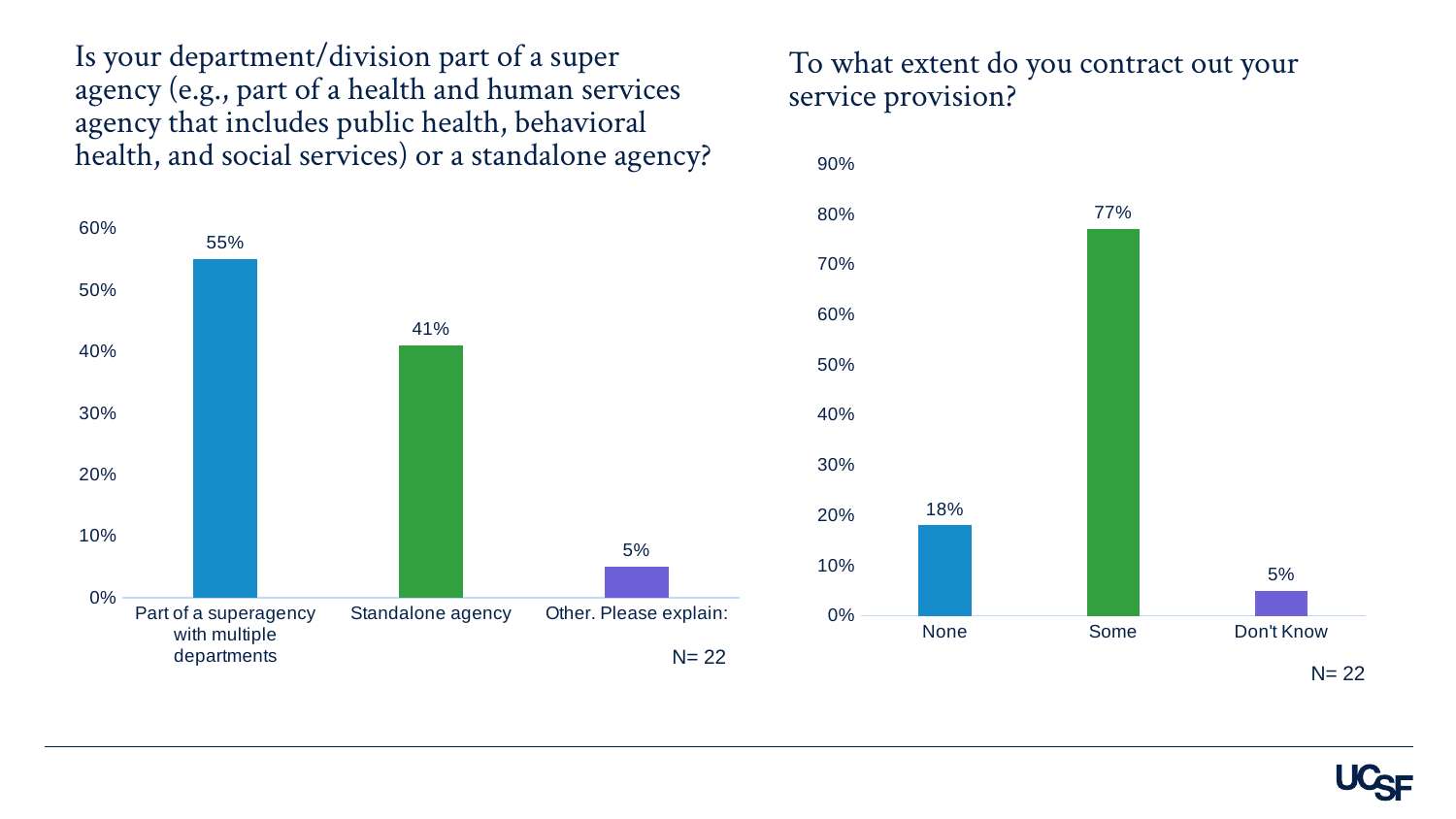

# Is your department/division part of a super agency (e.g., part of a health and human services agency that includes public health, behavioral health, and social services) or a standalone agency?
To what extent do you contract out your service provision?

### Chart

| Category |  |
|---|---|
| None | 0.18 |
| Some | 0.77 |
| Don't Know | 0.05 |

### Chart

| Category |  |
|---|---|
| Part of a superagency with multiple departments | 0.55 |
| Standalone agency | 0.41 |
| Other. Please explain: | 0.05 |
N= 22
N= 22